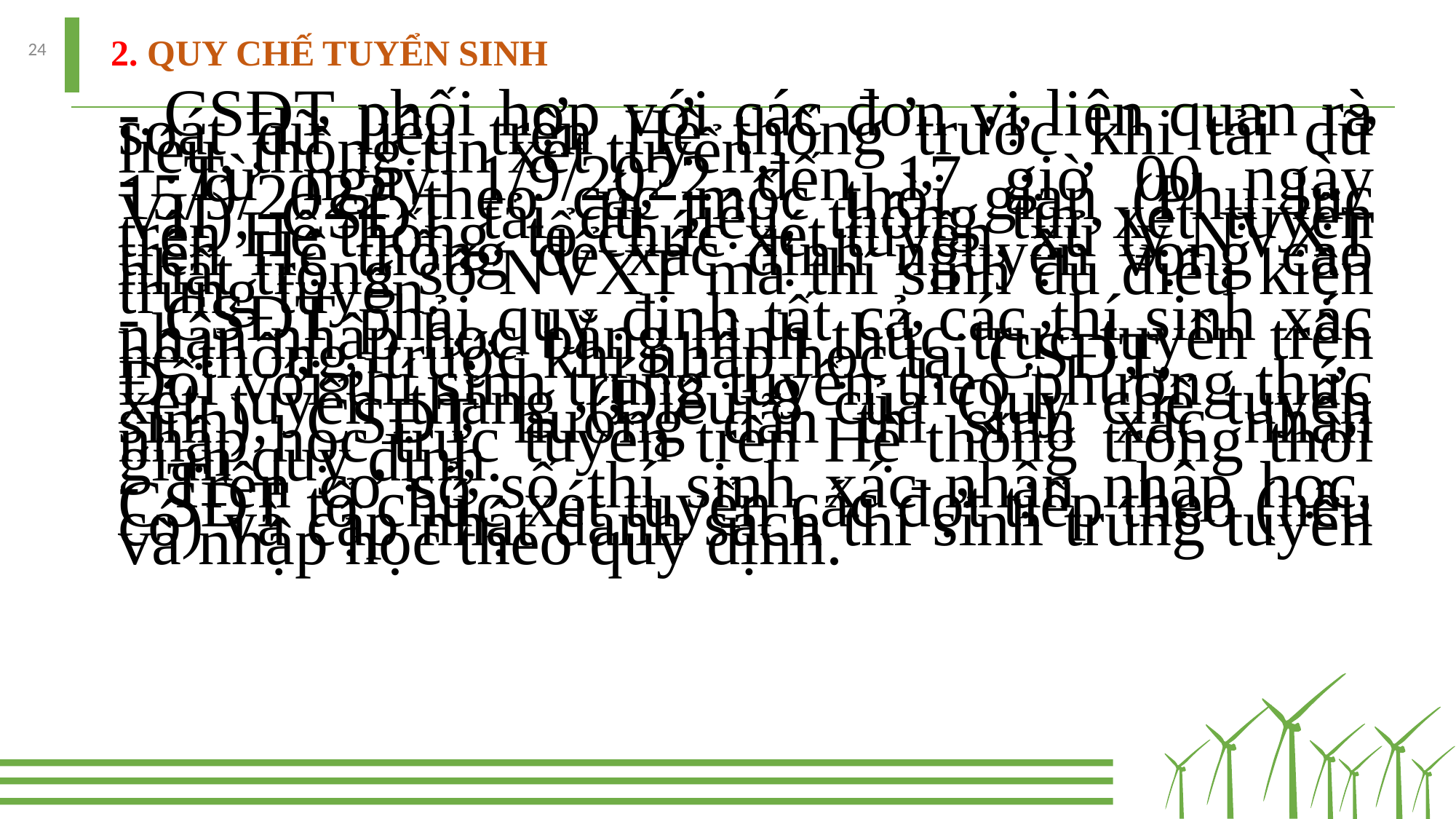

# 2. QUY CHẾ TUYỂN SINH
24
- CSĐT phối hợp với các đơn vị liên quan rà soát dữ liệu trên Hệ thống trước khi tải dữ liệu, thông tin xét tuyển.
- Từ ngày 1/9/2022 đến 17 giờ 00 ngày 15/9/2022 theo các mốc thời gian (Phụ lục VII), CSĐT tải dữ liệu, thông tin xét tuyển trên Hệ thống, tổ chức xét tuyển, xử lý NVXT trên Hệ thống để xác định nguyện vọng cao nhất trong số NVXT mà thí sinh đủ điều kiện trúng tuyển.
- CSĐT phải quy định tất cả các thí sinh xác nhận nhập học bằng hình thức trực tuyến trên hệ thống, trước khi nhập học tại CSĐT.
Đối với thí sinh trúng tuyển theo phương thức xét tuyển thẳng (Điều 8 của Quy chế tuyển sinh), CSĐT hướng dẫn thí sinh xác nhận nhập học trực tuyến trên Hệ thống trong thời gian quy định.
- Trên cơ sở số thí sinh xác nhận nhập học, CSĐT tổ chức xét tuyển các đợt tiếp theo (nếu có) và cập nhật danh sách thí sinh trúng tuyển và nhập học theo quy định.